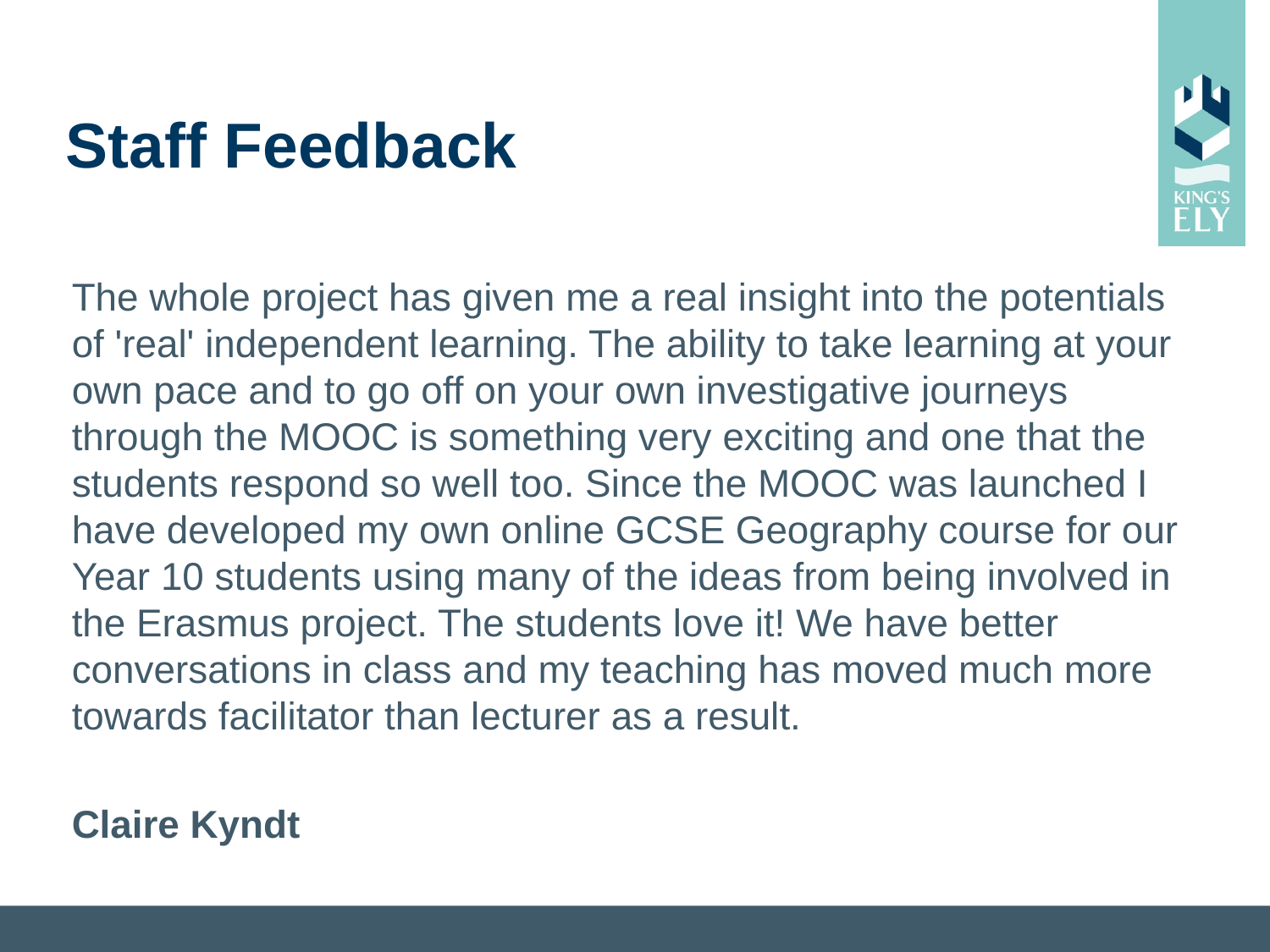

# Staff Feedback
The whole project has given me a real insight into the potentials of 'real' independent learning. The ability to take learning at your own pace and to go off on your own investigative journeys through the MOOC is something very exciting and one that the students respond so well too. Since the MOOC was launched I have developed my own online GCSE Geography course for our Year 10 students using many of the ideas from being involved in the Erasmus project. The students love it! We have better conversations in class and my teaching has moved much more towards facilitator than lecturer as a result.

Claire Kyndt